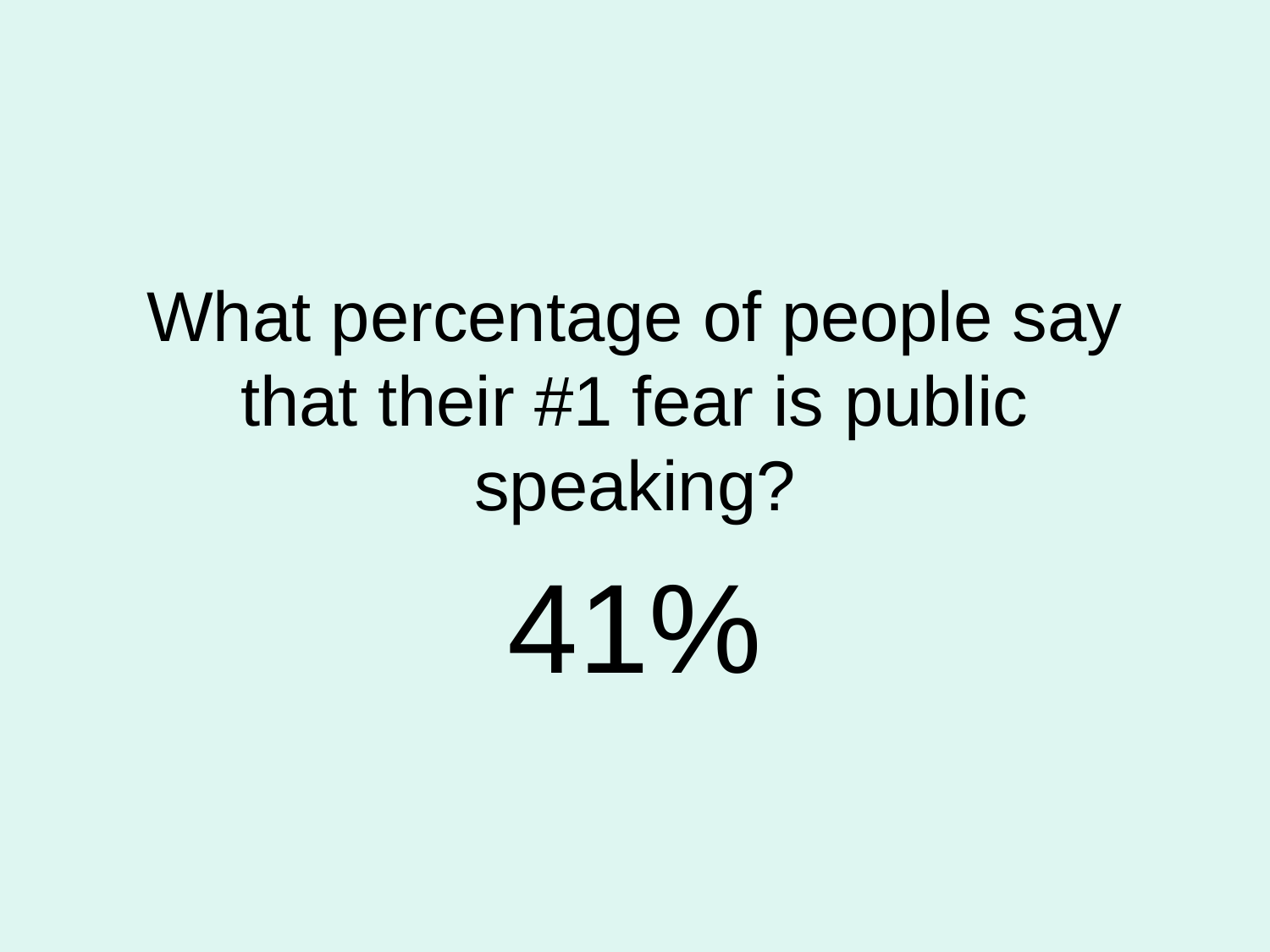

# What percentage of people say that their #1 fear is public speaking?
41%